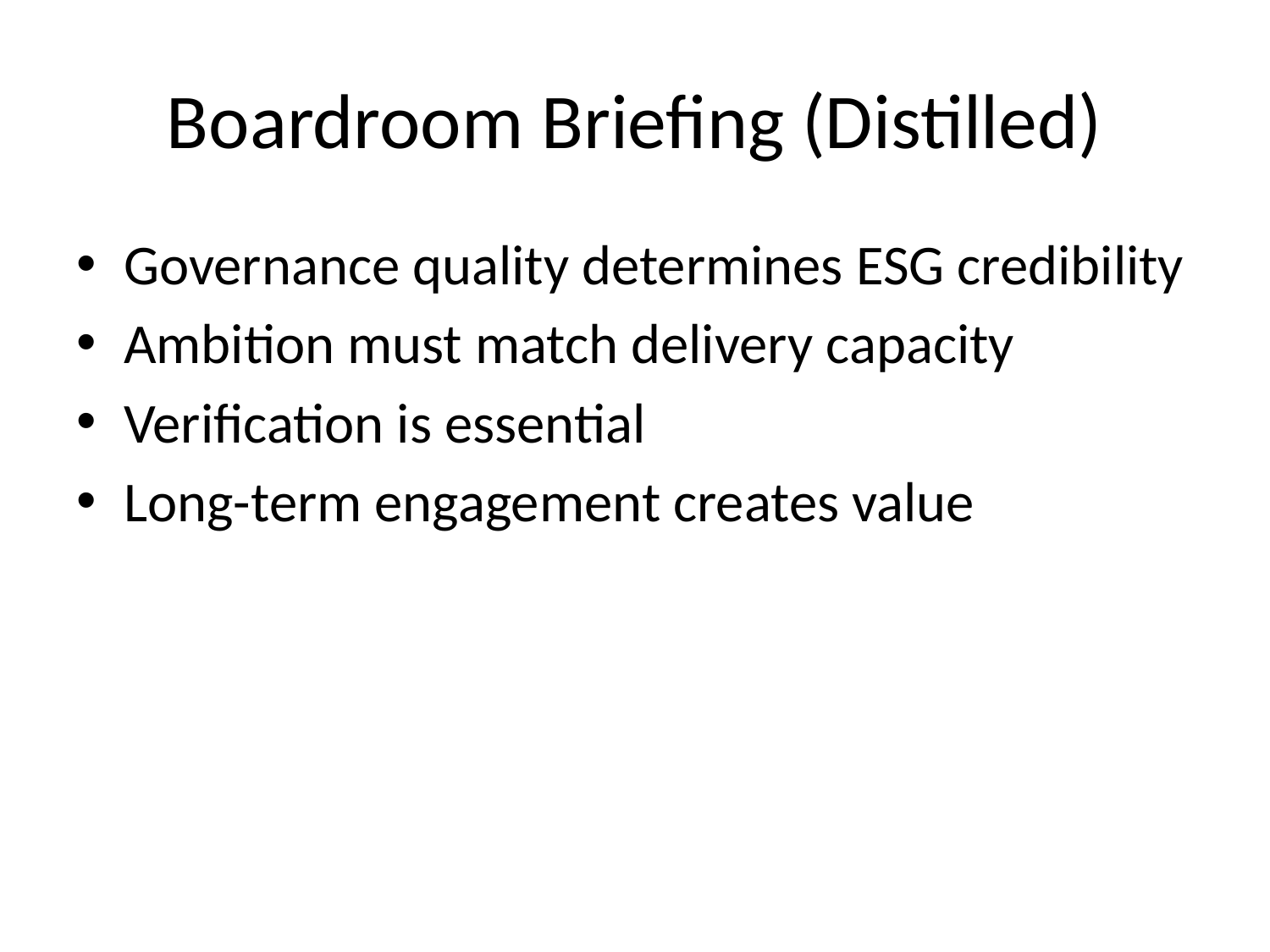

# Boardroom Briefing (Distilled)
Governance quality determines ESG credibility
Ambition must match delivery capacity
Verification is essential
Long-term engagement creates value